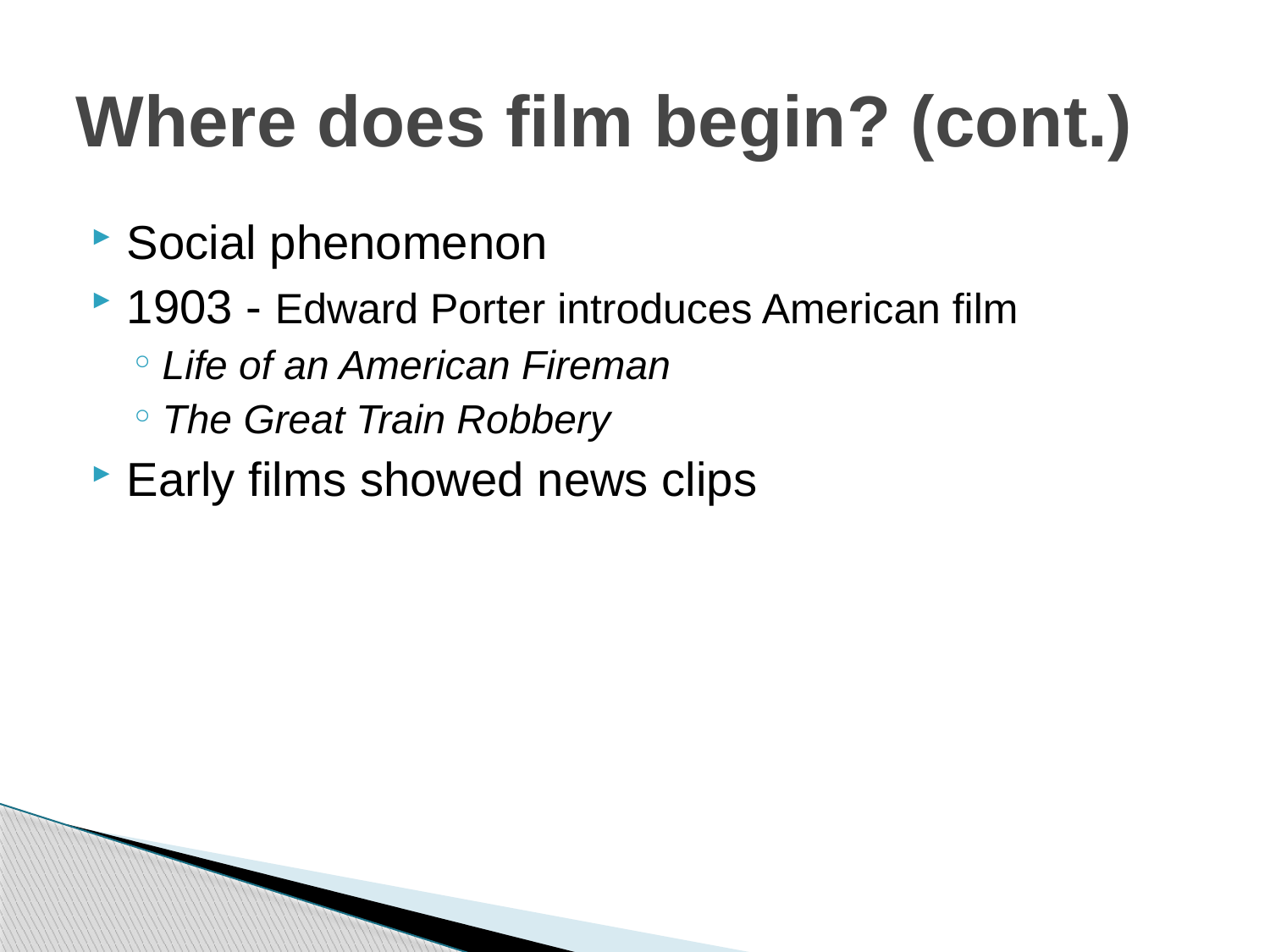

# Where does film begin? (cont.)
Social phenomenon
1903 - Edward Porter introduces American film
Life of an American Fireman
The Great Train Robbery
Early films showed news clips